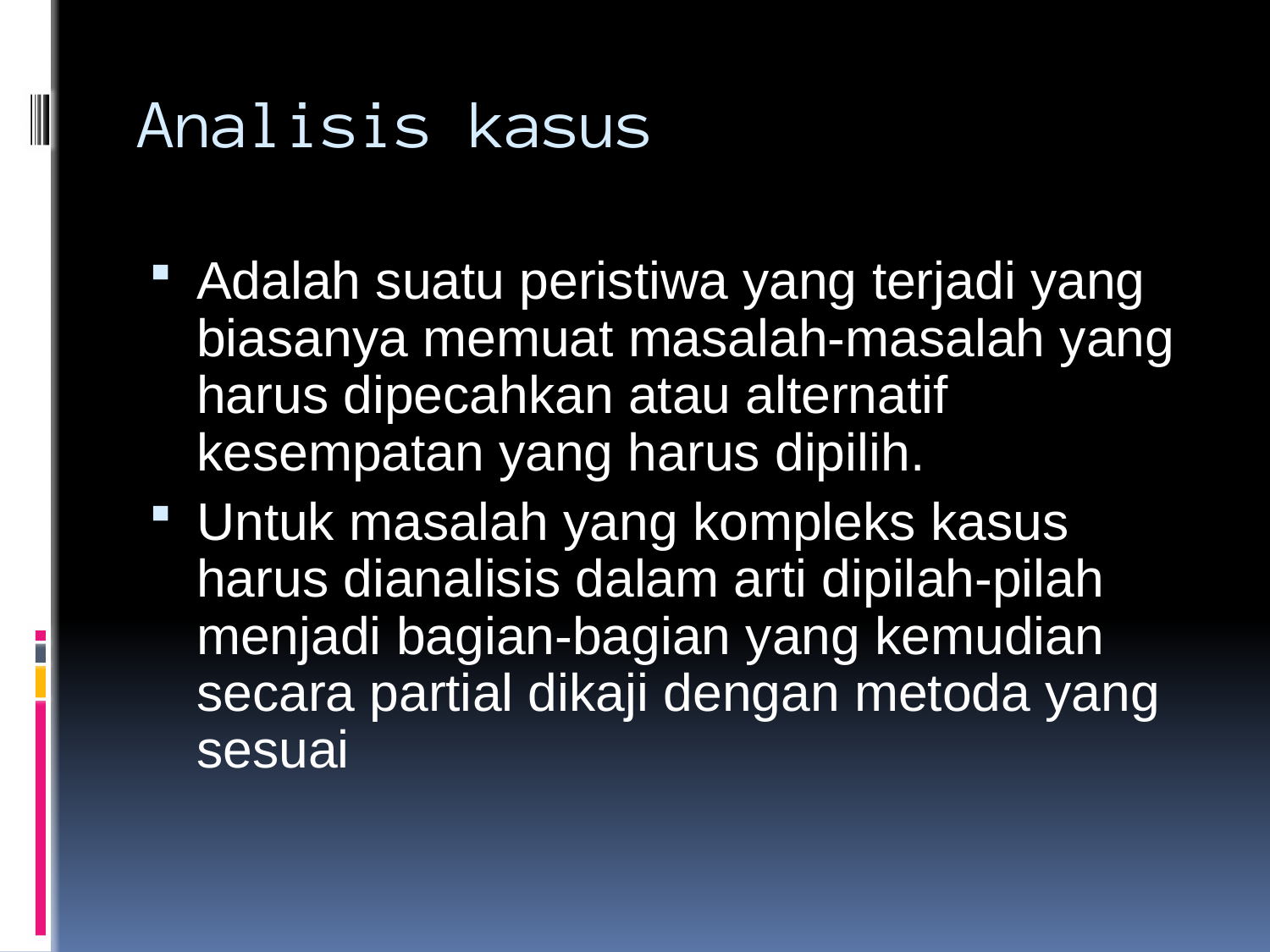

# Analisis kasus
Adalah suatu peristiwa yang terjadi yang biasanya memuat masalah-masalah yang harus dipecahkan atau alternatif kesempatan yang harus dipilih.
Untuk masalah yang kompleks kasus harus dianalisis dalam arti dipilah-pilah menjadi bagian-bagian yang kemudian secara partial dikaji dengan metoda yang sesuai